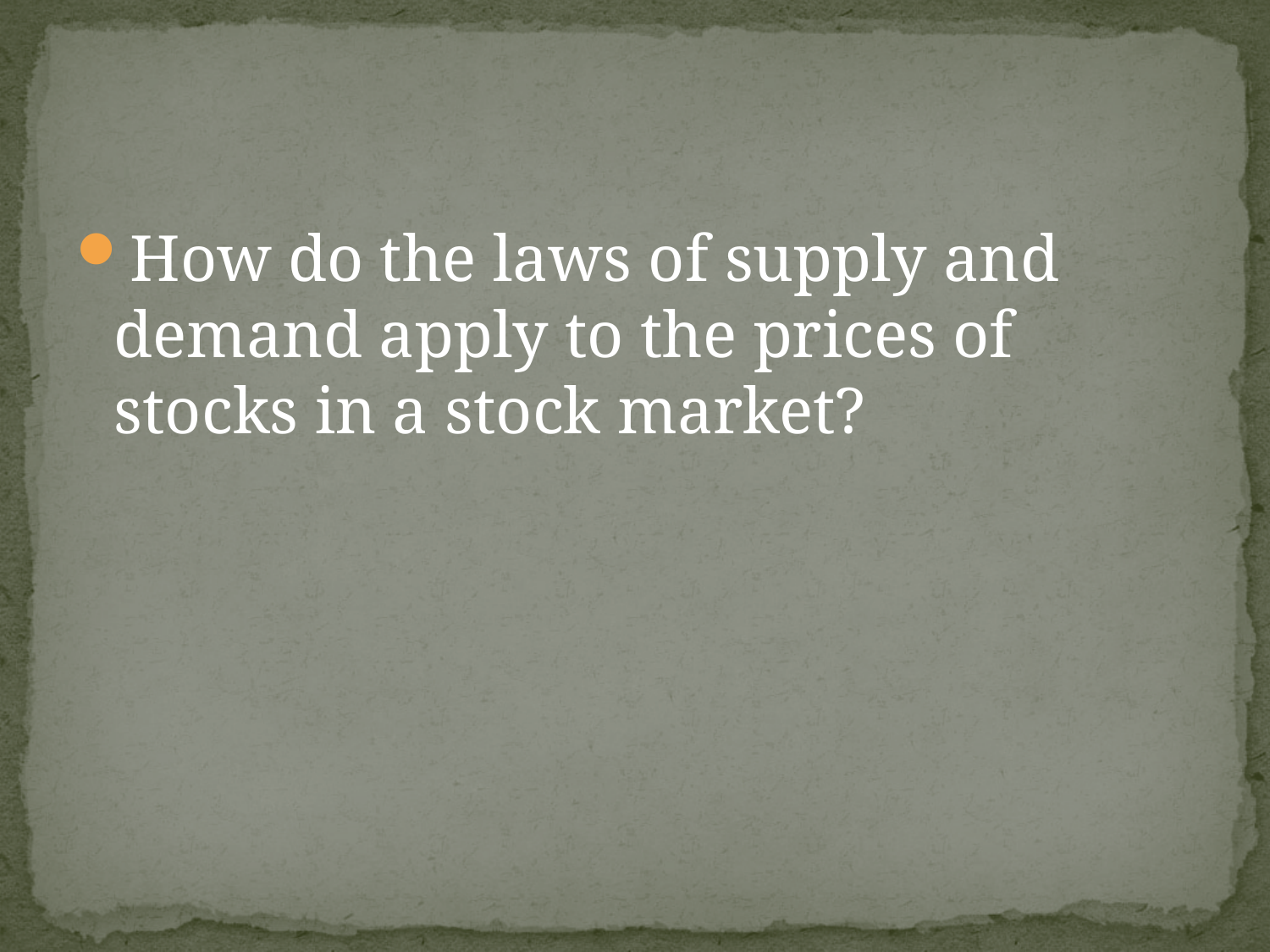

#
How do the laws of supply and demand apply to the prices of stocks in a stock market?